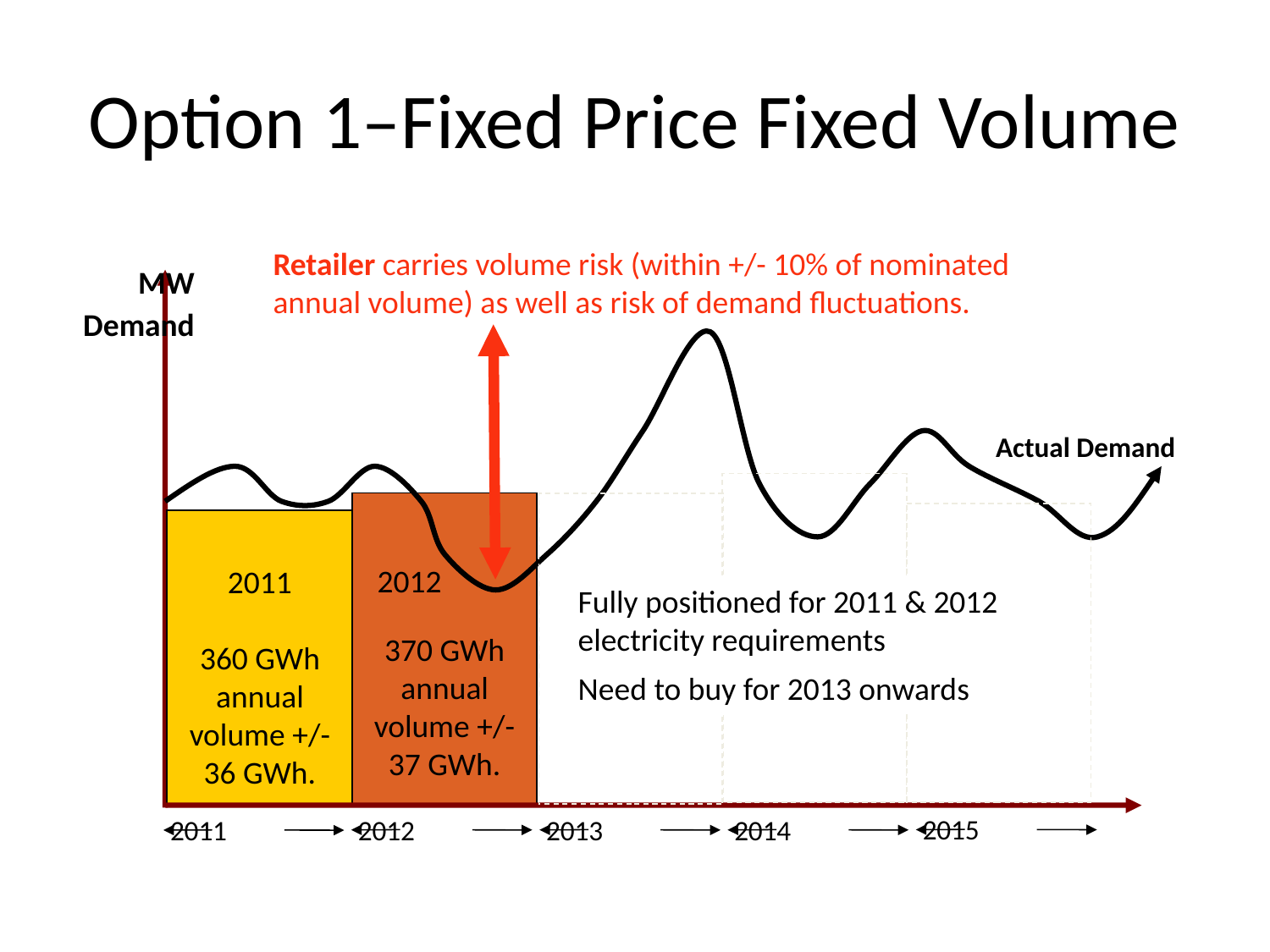

# Option 1–Fixed Price Fixed Volume
Retailer carries volume risk (within +/- 10% of nominated
annual volume) as well as risk of demand fluctuations.
MW
Demand

Actual Demand

370 GWh annual volume +/- 37 GWh.

2011

360 GWh annual volume +/- 36 GWh.
2012
Fully positioned for 2011 & 2012  electricity requirements
Need to buy for 2013 onwards

2015
2011
2012
2013
2014